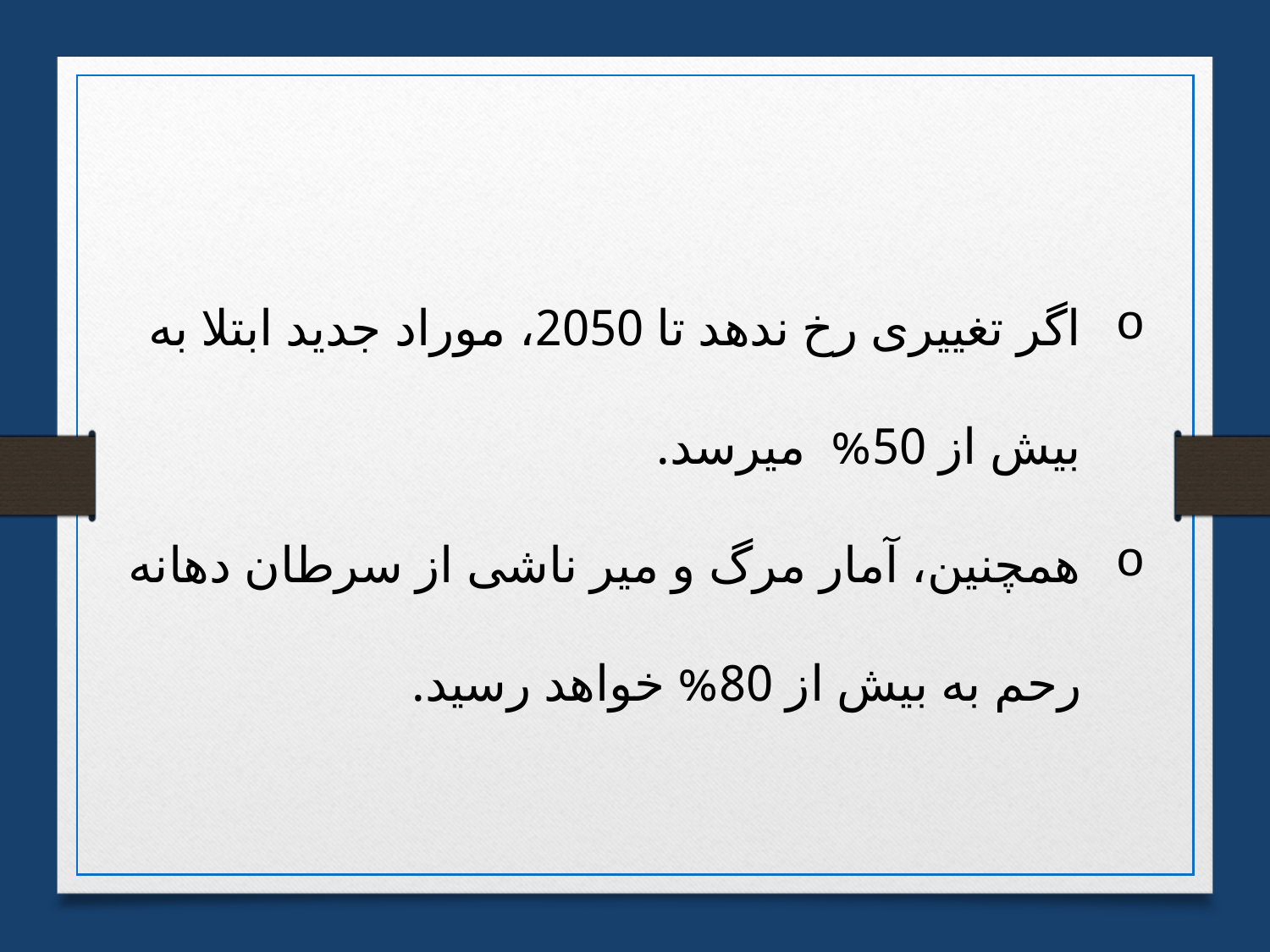

اگر تغییری رخ ندهد تا 2050، موراد جدید ابتلا به بیش از 50%  میرسد.
همچنین، آمار مرگ و میر ناشی از سرطان دهانه رحم به بیش از 80% خواهد رسید.